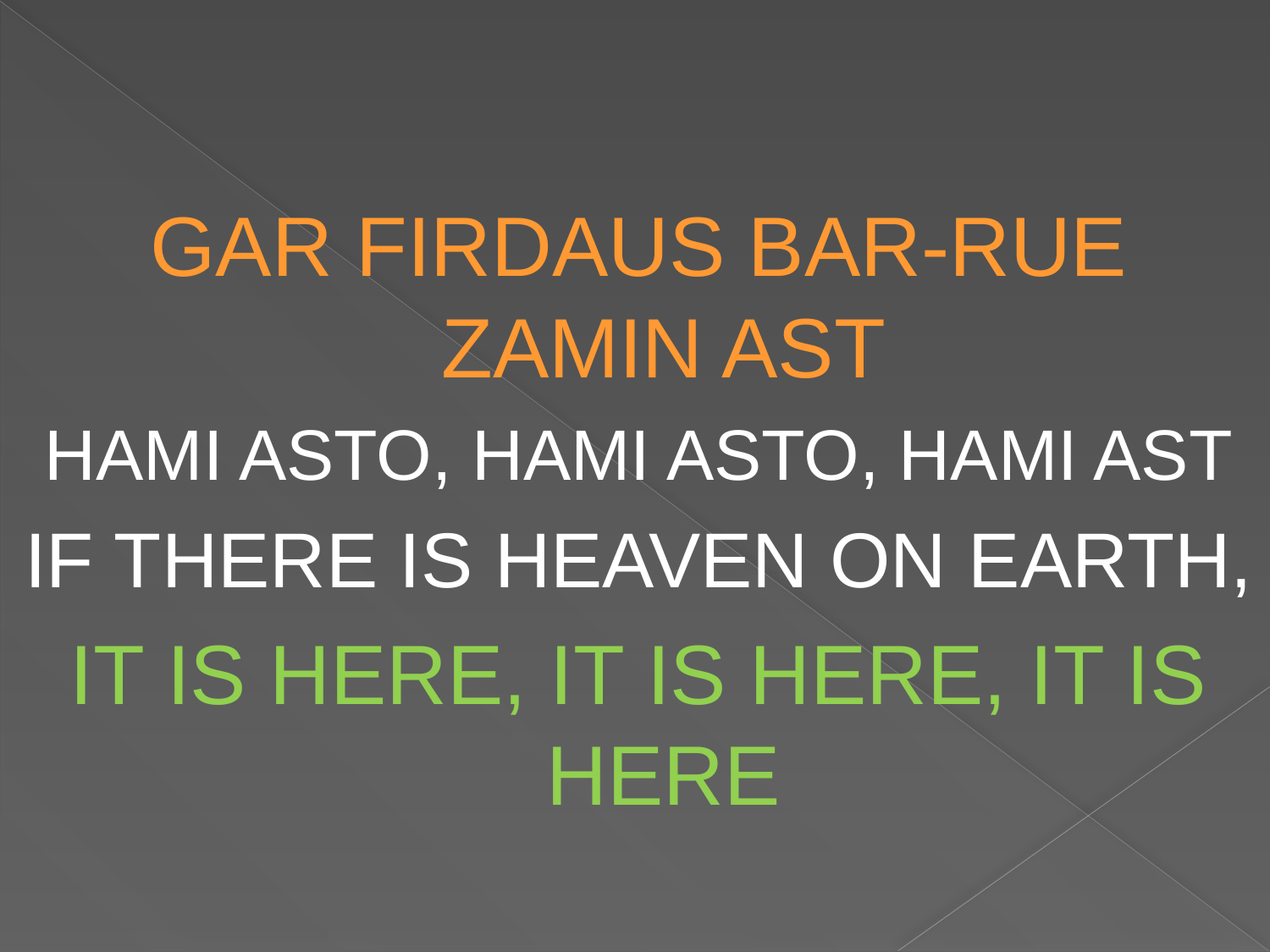

GAR FIRDAUS BAR-RUE ZAMIN AST
HAMI ASTO, HAMI ASTO, HAMI AST
IF THERE IS HEAVEN ON EARTH,
IT IS HERE, IT IS HERE, IT IS HERE